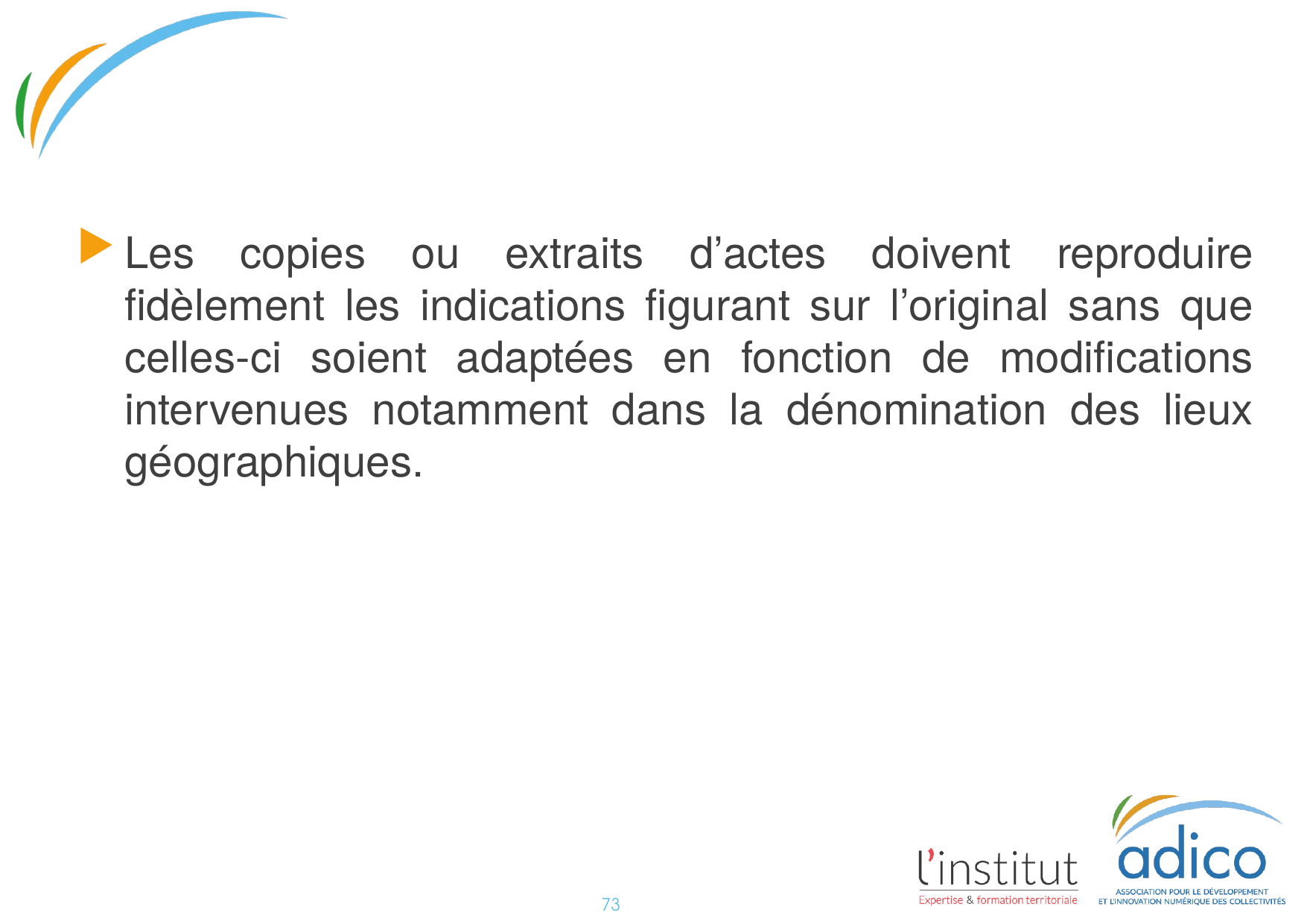

#

Les copies ou extraits d’actes doivent reproduire fidèlement les indications figurant sur l’original sans que celles-ci soient adaptées en fonction de modifications intervenues notamment dans la dénomination des lieux géographiques.